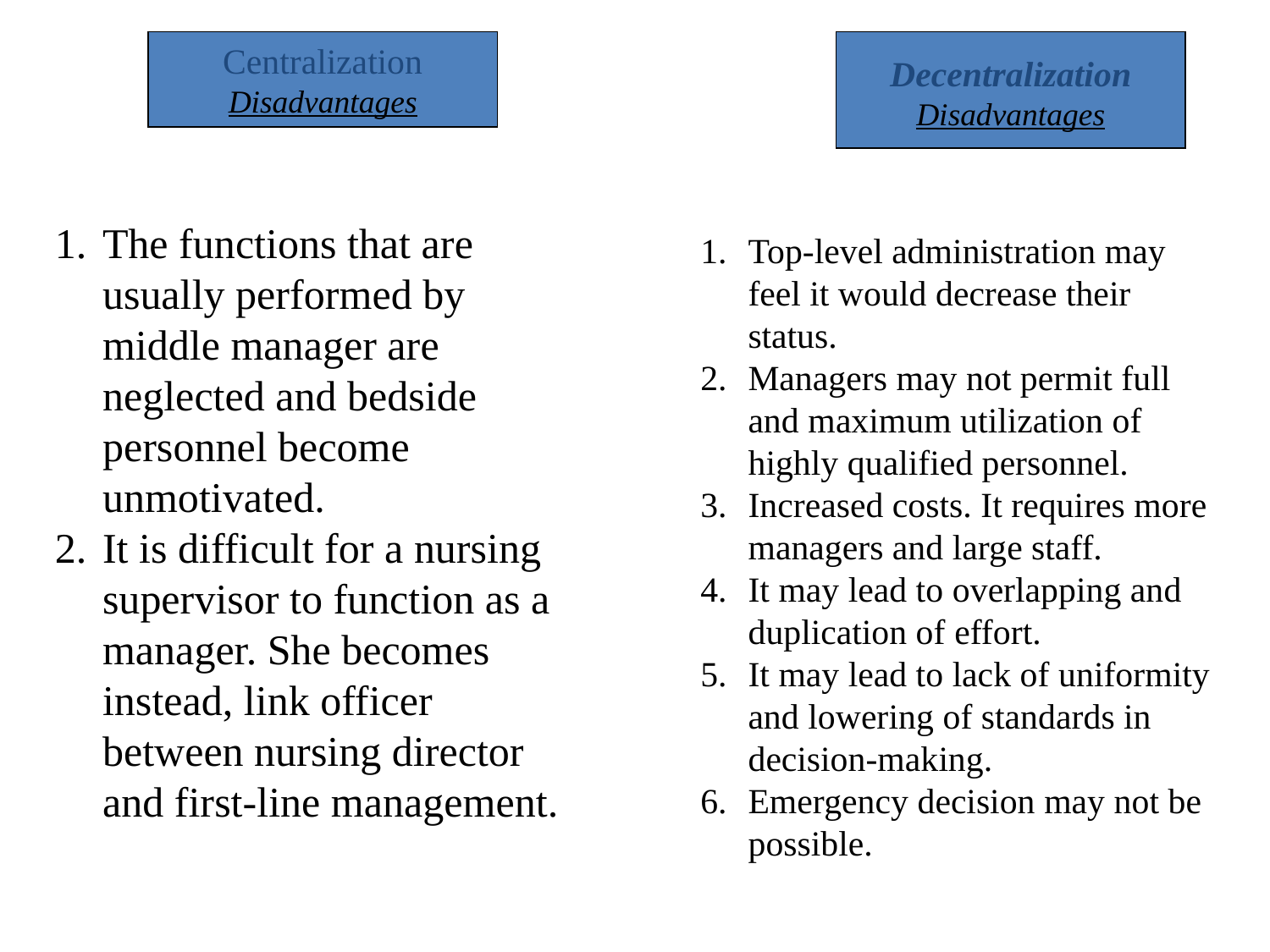

Centralization
Disadvantages

Decentralization
Disadvantages

The functions that are usually performed by middle manager are neglected and bedside personnel become unmotivated.
It is difficult for a nursing supervisor to function as a manager. She becomes instead, link officer between nursing director and first-line management.

Top-level administration may feel it would decrease their status.
Managers may not permit full and maximum utilization of highly qualified personnel.
Increased costs. It requires more managers and large staff.
It may lead to overlapping and duplication of effort.
It may lead to lack of uniformity and lowering of standards in decision-making.
Emergency decision may not be possible.